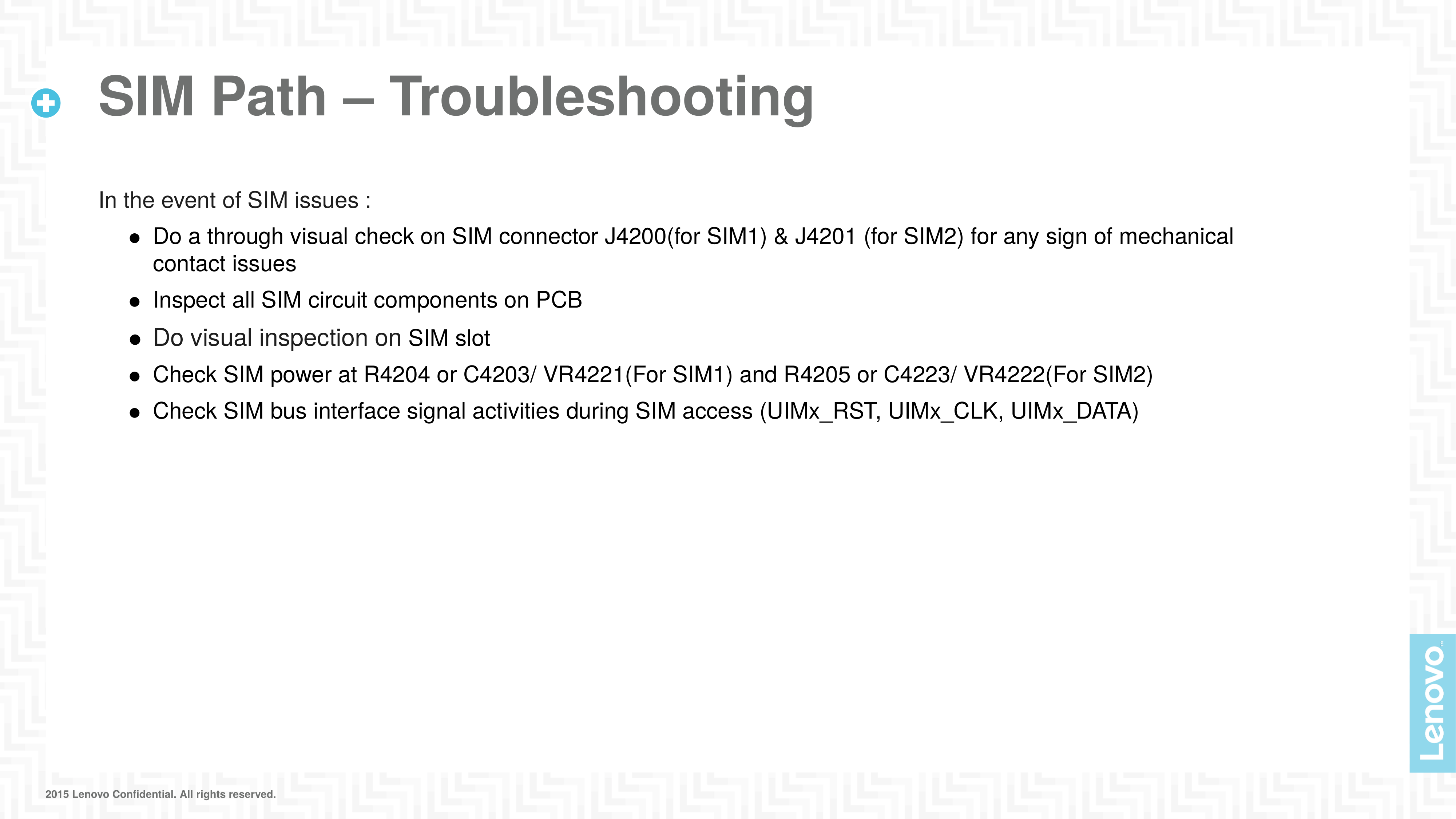

# SIM Path – Troubleshooting
In the event of SIM issues :
Do a through visual check on SIM connector J4200(for SIM1) & J4201 (for SIM2) for any sign of mechanical contact issues
Inspect all SIM circuit components on PCB
Do visual inspection on SIM slot
Check SIM power at R4204 or C4203/ VR4221(For SIM1) and R4205 or C4223/ VR4222(For SIM2)
Check SIM bus interface signal activities during SIM access (UIMx_RST, UIMx_CLK, UIMx_DATA)